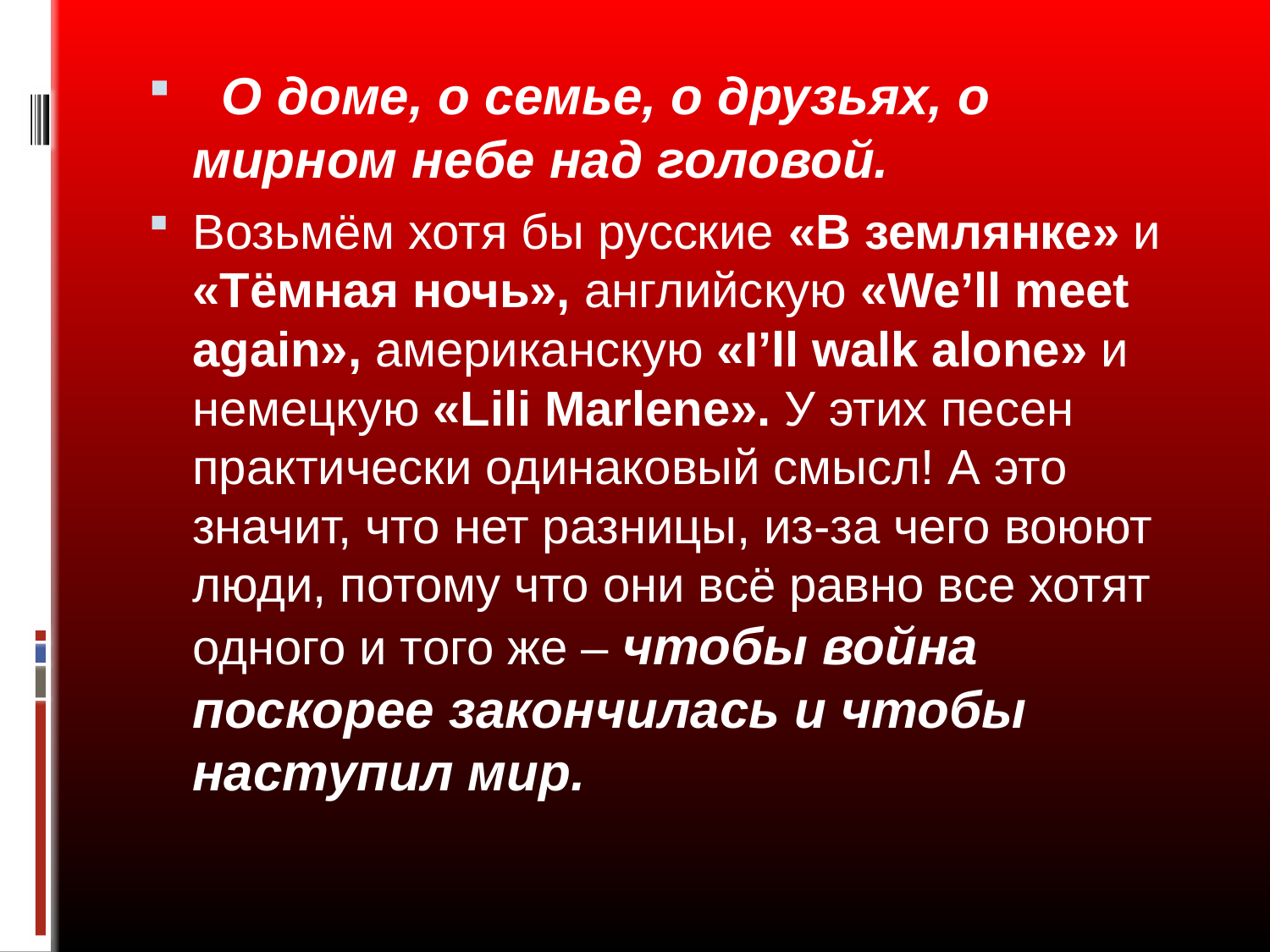

#
  О доме, о семье, о друзьях, о мирном небе над головой.
Возьмём хотя бы русские «В землянке» и «Тёмная ночь», английскую «We’ll meet again», американскую «I’ll walk alone» и немецкую «Lili Marlene». У этих песен практически одинаковый смысл! А это значит, что нет разницы, из-за чего воюют люди, потому что они всё равно все хотят одного и того же – чтобы война поскорее закончилась и чтобы наступил мир.